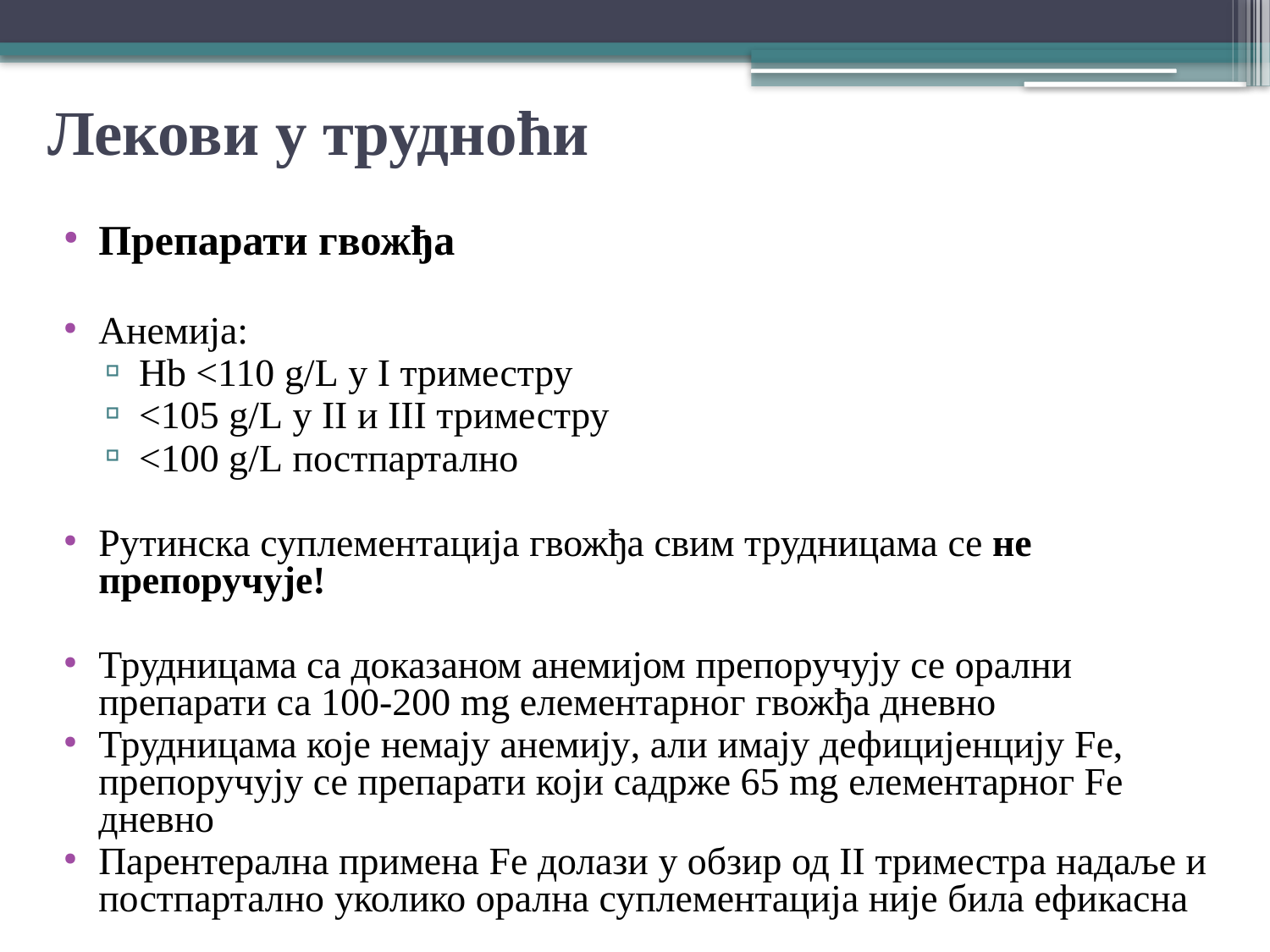

# Лекови у трудноћи
Препарати гвожђа

Анемија:
Hb <110 g/L у I триместру
<105 g/L у II и III триместру
<100 g/L постпартално

Рутинска суплементација гвожђа свим трудницама се не препоручује!

Трудницама са доказаном анемијом препоручују се орални препарати са 100-200 mg елементарног гвожђа дневно
Трудницама које немају анемију, али имају дефицијенцију Fе, препоручују се препарати који садрже 65 mg елементарног Fе дневно
Парентерална примена Fе долази у обзир од II триместра надаље и постпартално уколико орална суплементацијa није била ефикасна